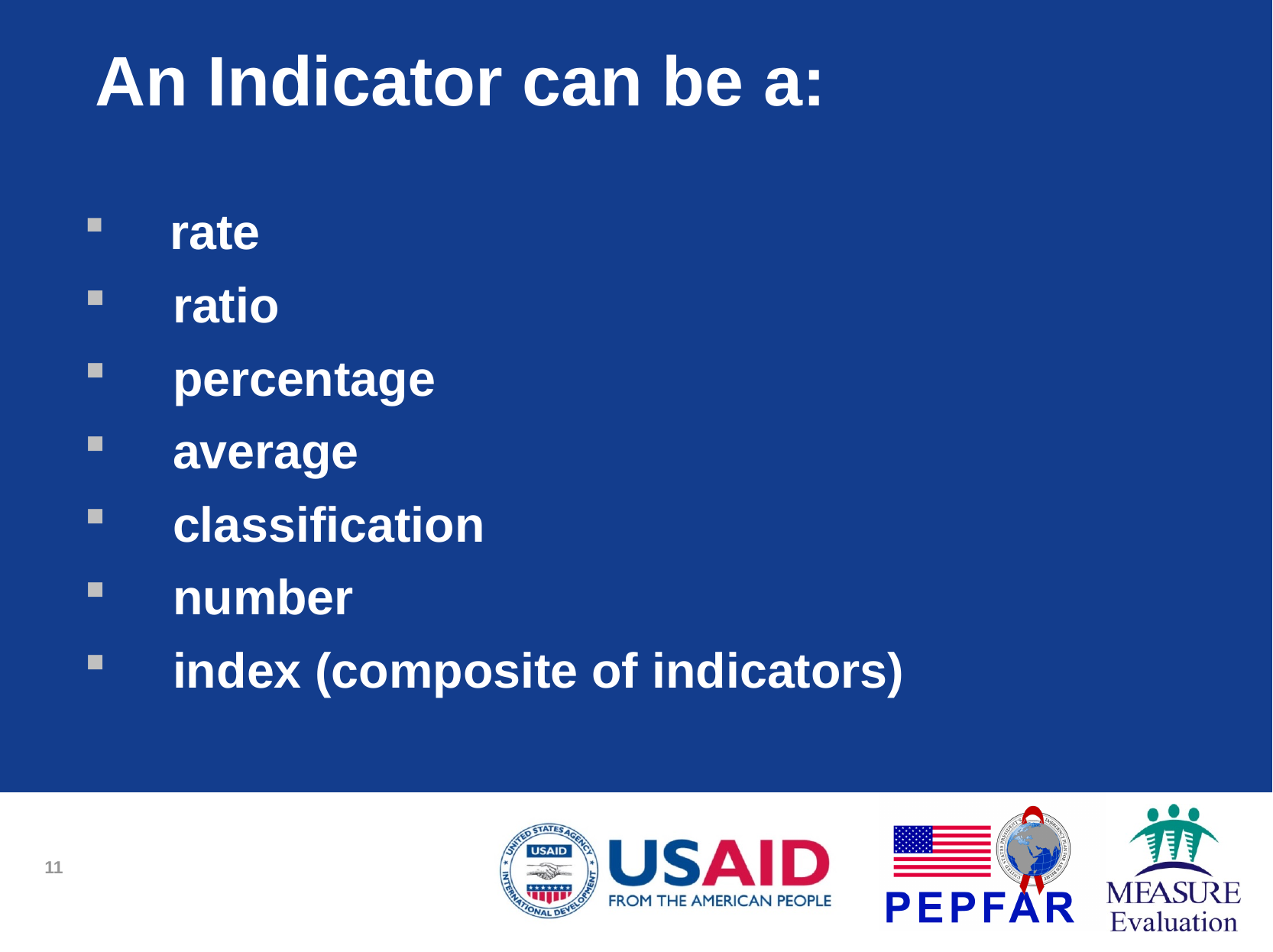

# An Indicator can be a:
   rate
   ratio
   percentage
   average
   classification
   number
   index (composite of indicators)

11